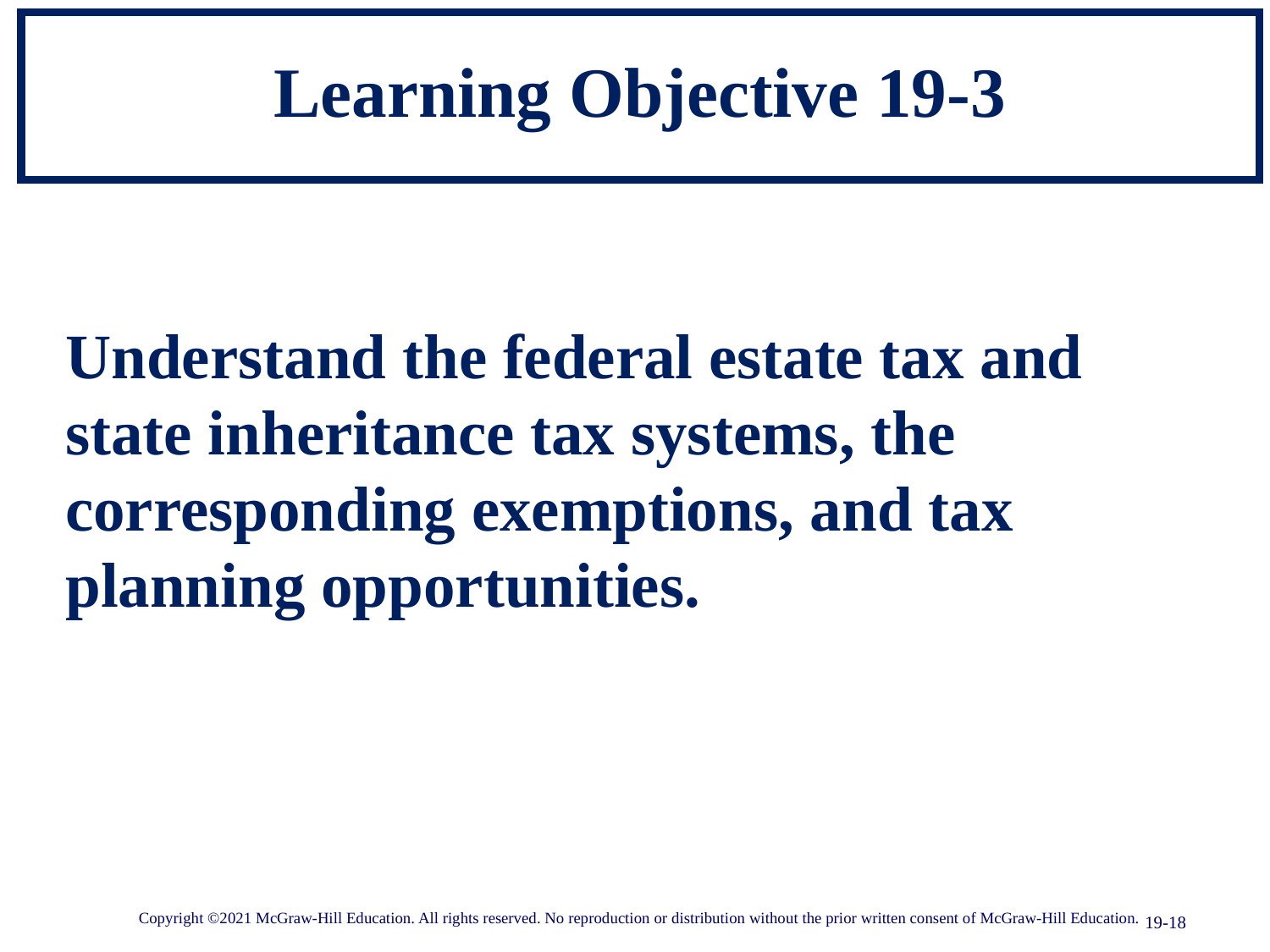

# Learning Objective 19-3

Understand the federal estate tax and state inheritance tax systems, the corresponding exemptions, and tax planning opportunities.

Copyright ©2021 McGraw-Hill Education. All rights reserved. No reproduction or distribution without the prior written consent of McGraw-Hill Education.
19-18